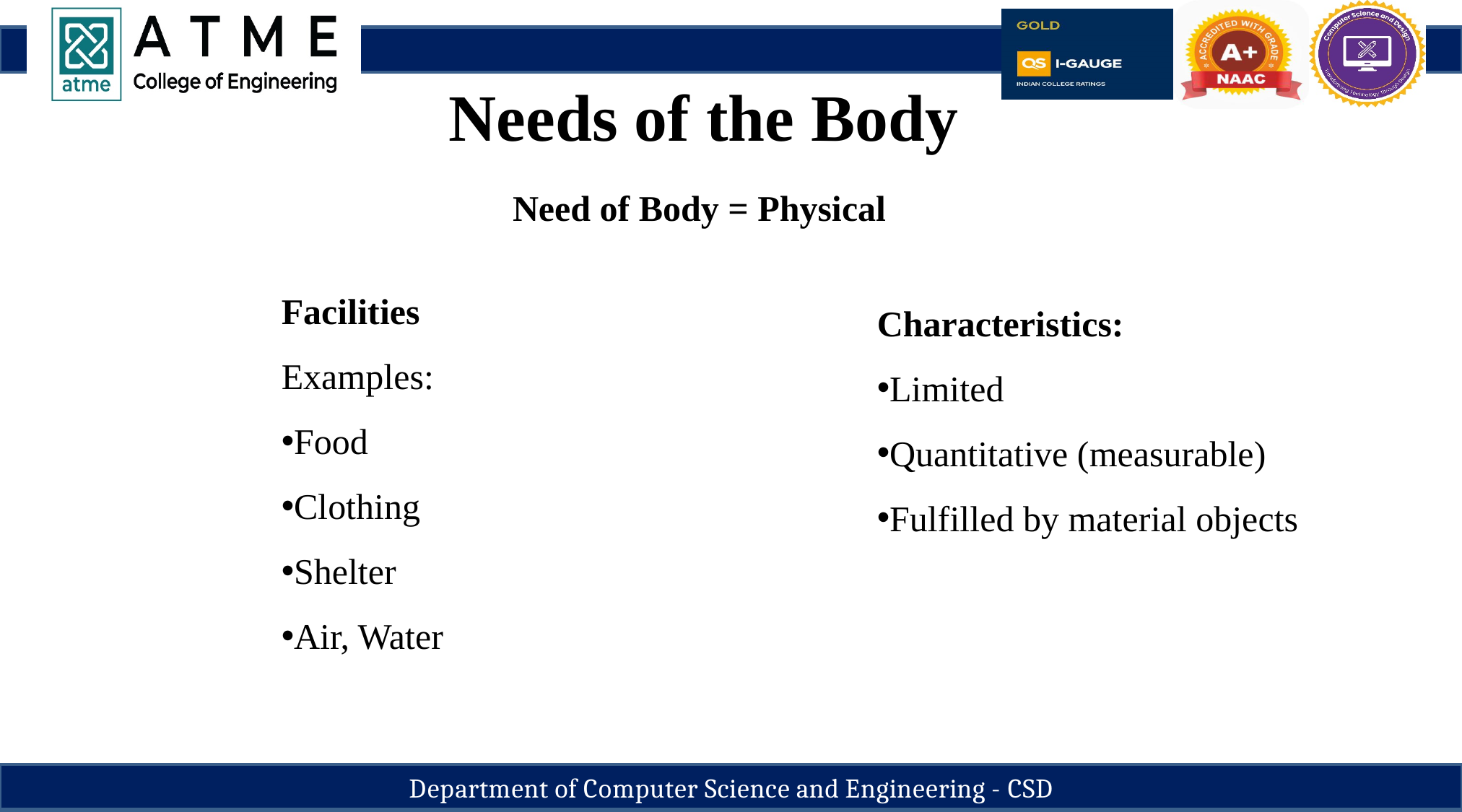

Needs of the Body
Need of Body = Physical
Facilities
Examples:
Food
Clothing
Shelter
Air, Water

Characteristics:
Limited
Quantitative (measurable)
Fulfilled by material objects
Department of Computer Science and Engineering - CSD